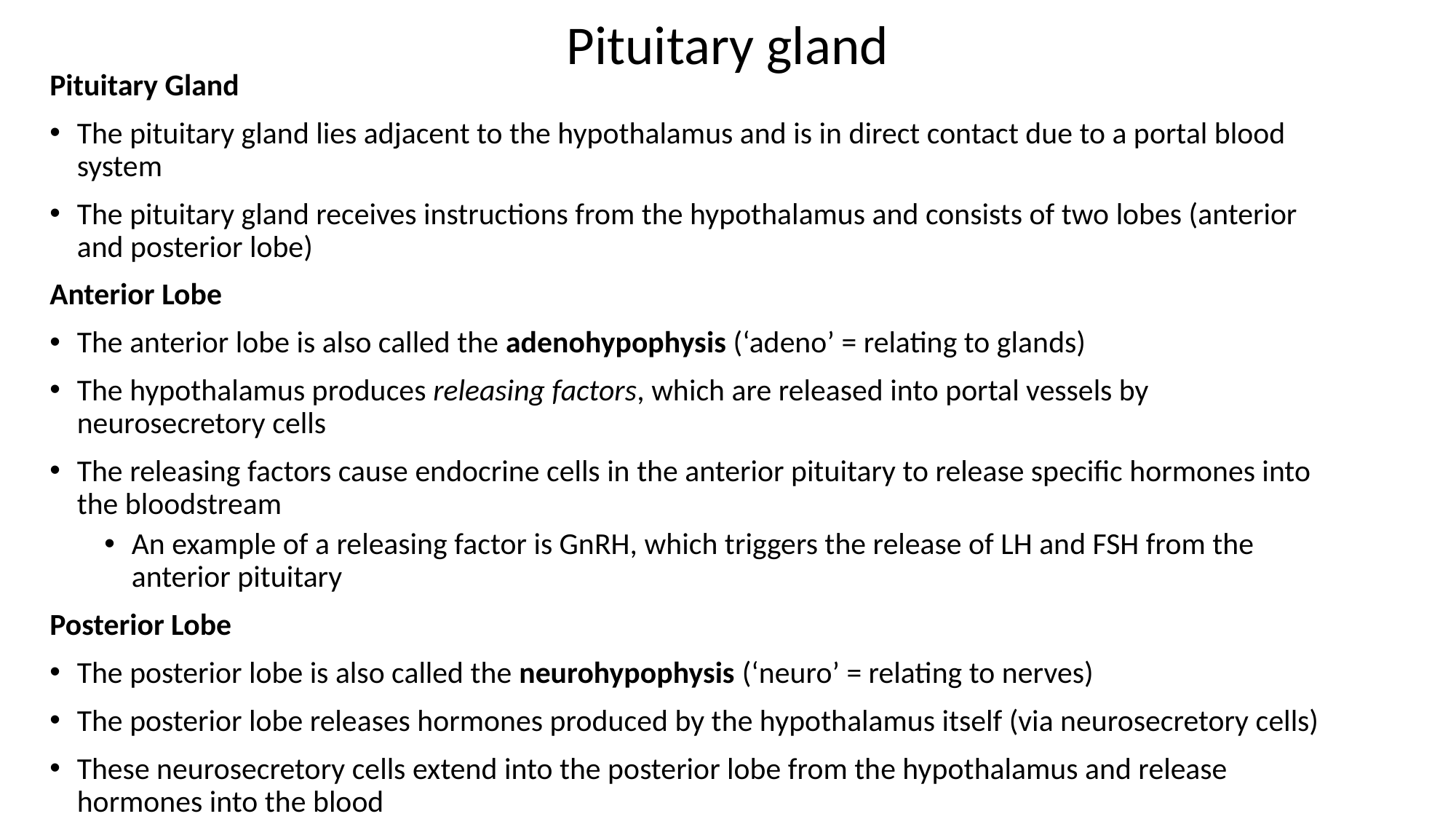

# Pituitary gland
Pituitary Gland
The pituitary gland lies adjacent to the hypothalamus and is in direct contact due to a portal blood system
The pituitary gland receives instructions from the hypothalamus and consists of two lobes (anterior and posterior lobe)
Anterior Lobe
The anterior lobe is also called the adenohypophysis (‘adeno’ = relating to glands)
The hypothalamus produces releasing factors, which are released into portal vessels by neurosecretory cells
The releasing factors cause endocrine cells in the anterior pituitary to release specific hormones into the bloodstream
An example of a releasing factor is GnRH, which triggers the release of LH and FSH from the anterior pituitary
Posterior Lobe
The posterior lobe is also called the neurohypophysis (‘neuro’ = relating to nerves)
The posterior lobe releases hormones produced by the hypothalamus itself (via neurosecretory cells)
These neurosecretory cells extend into the posterior lobe from the hypothalamus and release hormones into the blood